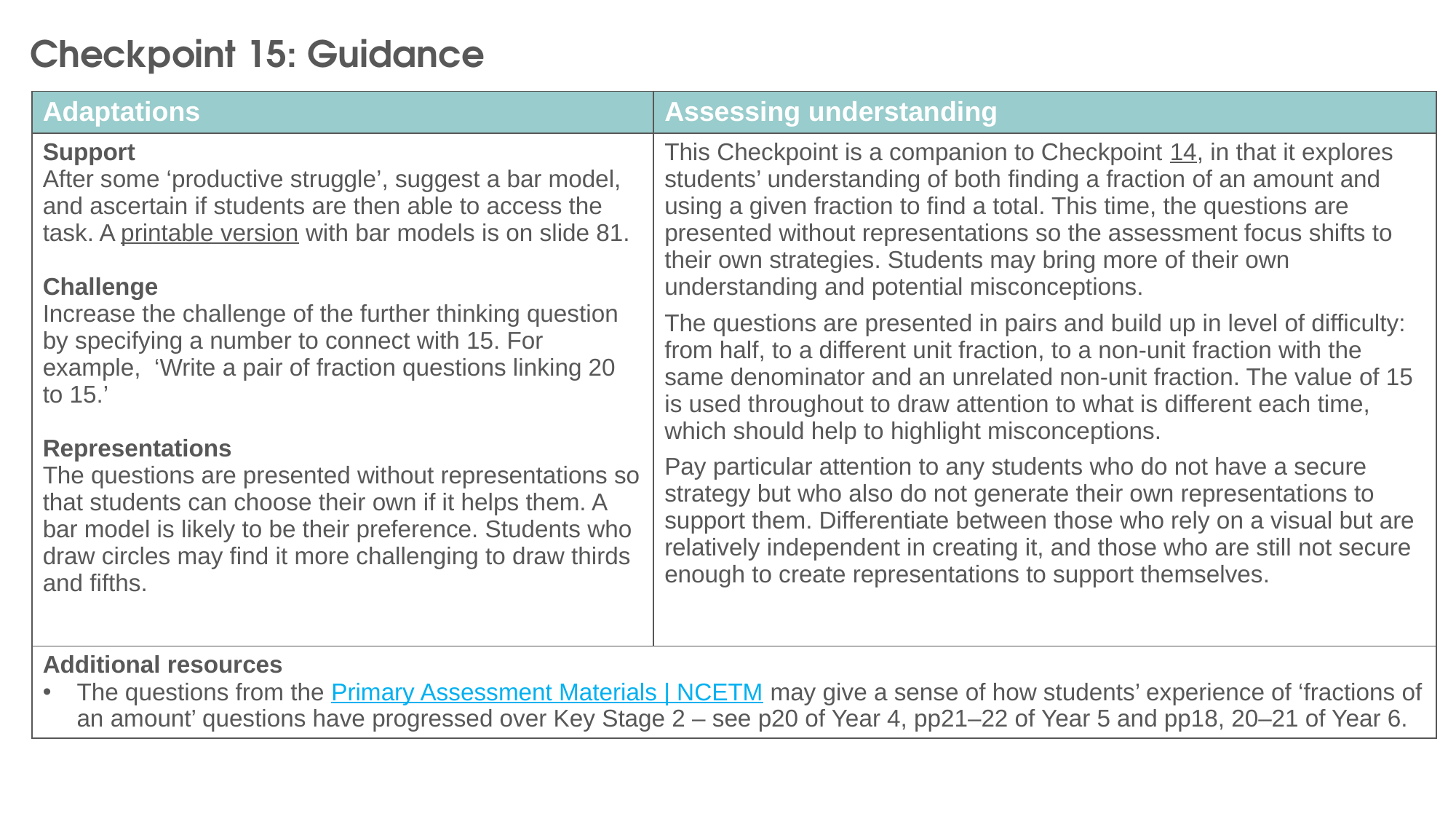

Checkpoint 15: Guidance
| Adaptations | Assessing understanding |
| --- | --- |
| Support After some ‘productive struggle’, suggest a bar model, and ascertain if students are then able to access the task. A printable version with bar models is on slide 81. Challenge Increase the challenge of the further thinking question by specifying a number to connect with 15. For example, ‘Write a pair of fraction questions linking 20 to 15.’ Representations The questions are presented without representations so that students can choose their own if it helps them. A bar model is likely to be their preference. Students who draw circles may find it more challenging to draw thirds and fifths. | This Checkpoint is a companion to Checkpoint 14, in that it explores students’ understanding of both finding a fraction of an amount and using a given fraction to find a total. This time, the questions are presented without representations so the assessment focus shifts to their own strategies. Students may bring more of their own understanding and potential misconceptions. The questions are presented in pairs and build up in level of difficulty: from half, to a different unit fraction, to a non-unit fraction with the same denominator and an unrelated non-unit fraction. The value of 15 is used throughout to draw attention to what is different each time, which should help to highlight misconceptions. Pay particular attention to any students who do not have a secure strategy but who also do not generate their own representations to support them. Differentiate between those who rely on a visual but are relatively independent in creating it, and those who are still not secure enough to create representations to support themselves. |
| Additional resources The questions from the Primary Assessment Materials | NCETM may give a sense of how students’ experience of ‘fractions of an amount’ questions have progressed over Key Stage 2 – see p20 of Year 4, pp21–22 of Year 5 and pp18, 20–21 of Year 6. |  |